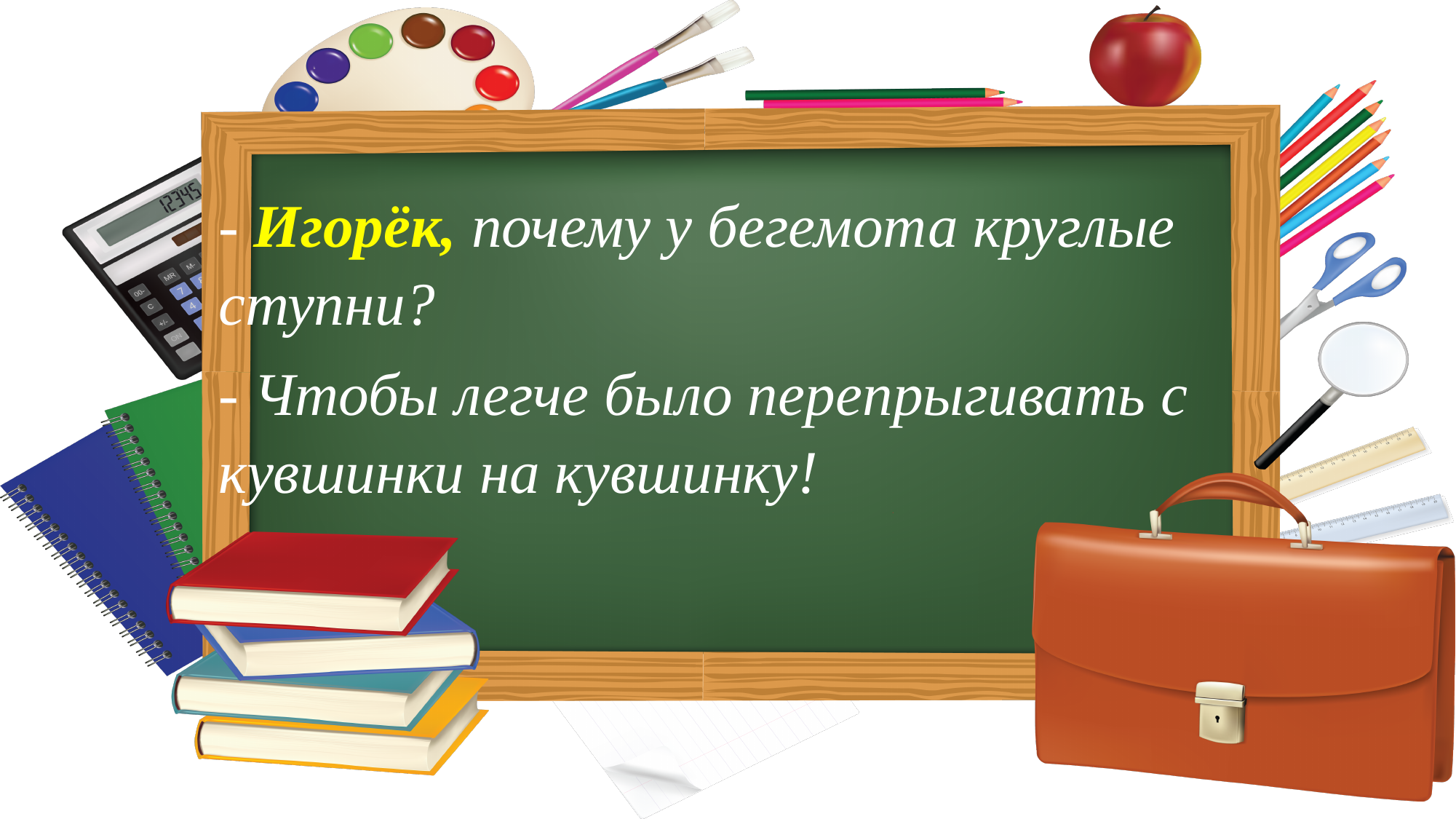

- Игорёк, почему у бегемота круглые ступни?
- Чтобы легче было перепрыгивать с кувшинки на кувшинку!